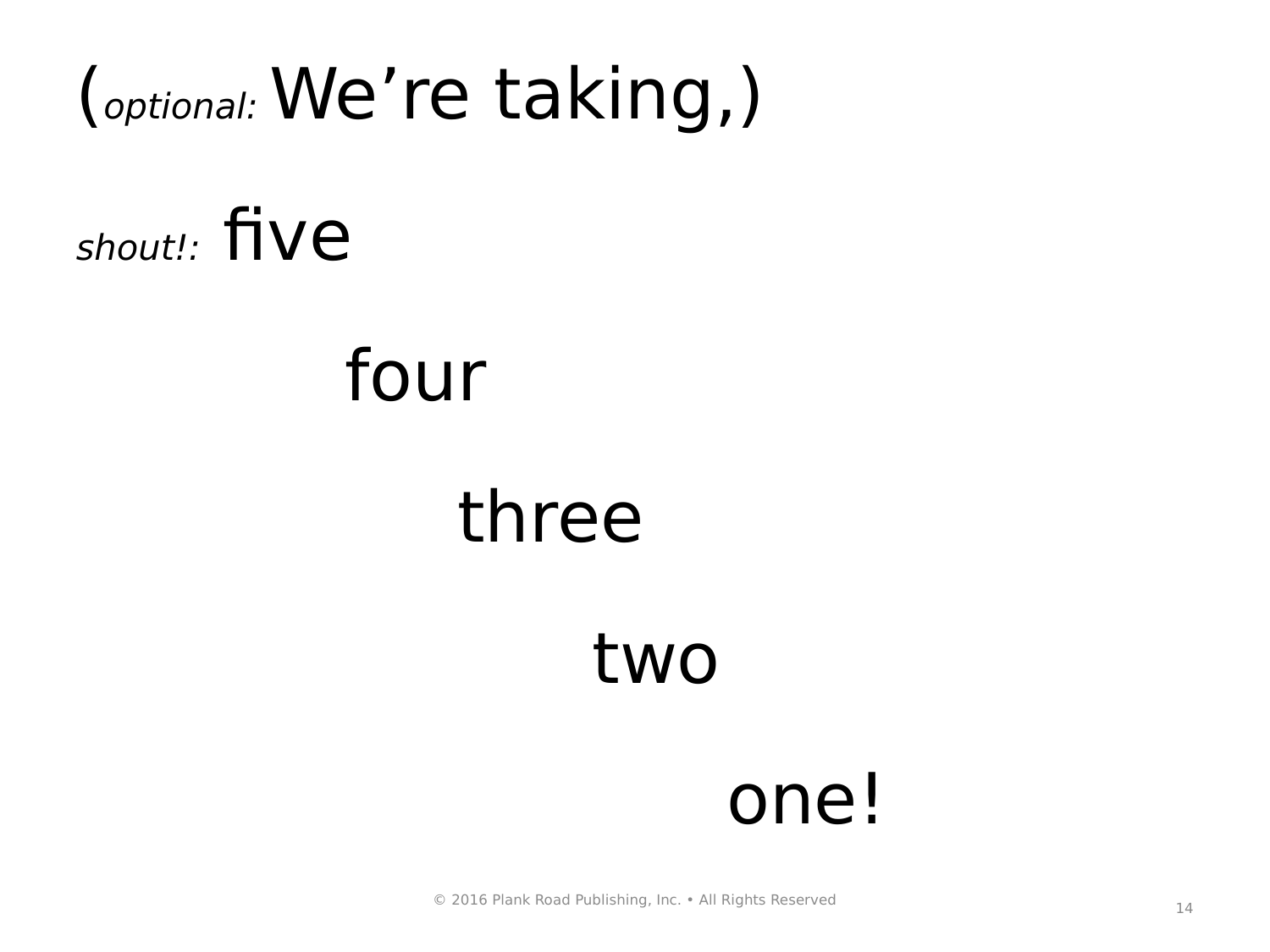

(optional: We’re taking,)
shout!: five
            four
                 three
                       two
                             one!

14